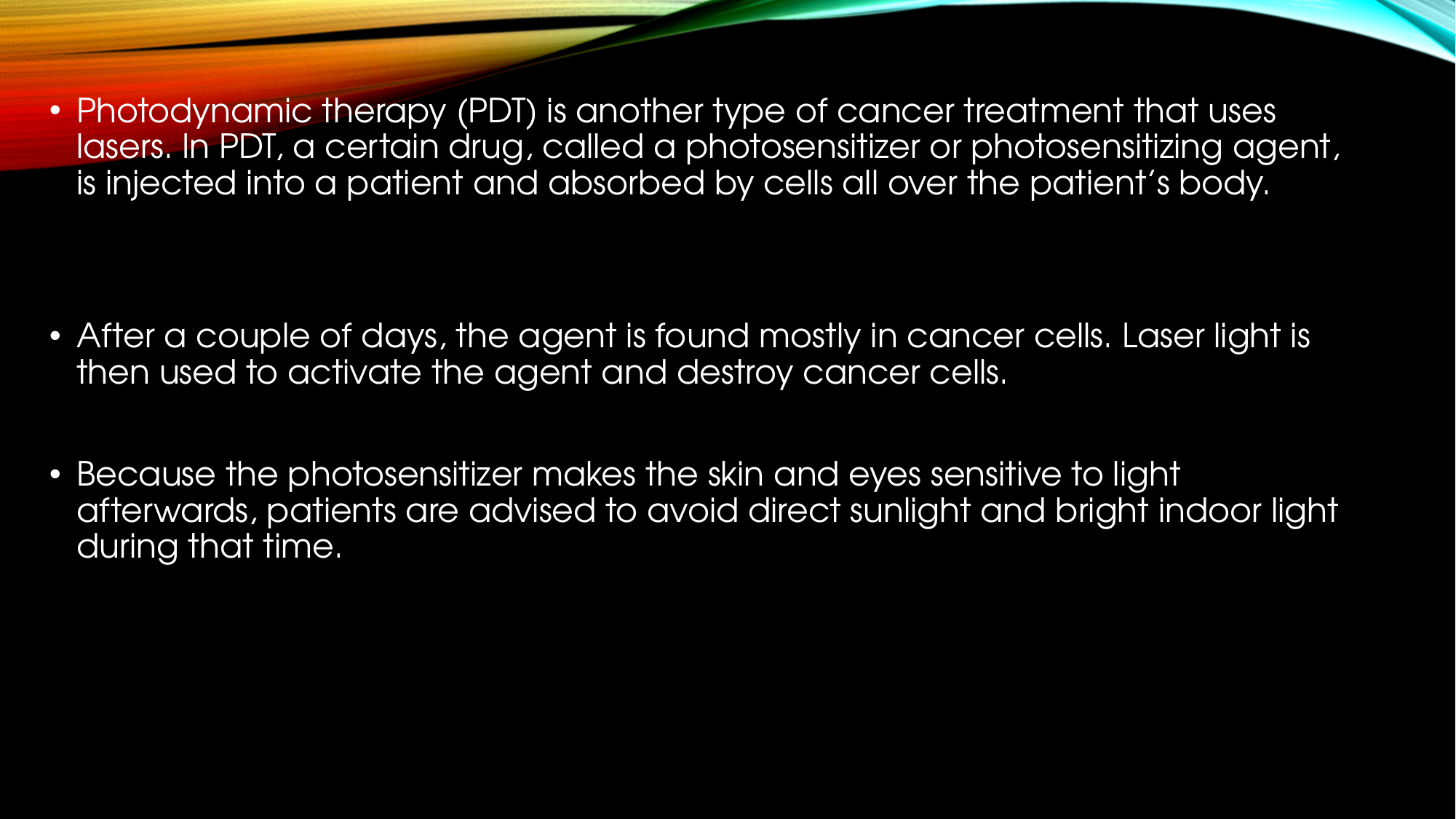

Photodynamic therapy (PDT) is another type of cancer treatment that uses lasers. In PDT, a certain drug, called a photosensitizer or photosensitizing agent, is injected into a patient and absorbed by cells all over the patient’s body.

After a couple of days, the agent is found mostly in cancer cells. Laser light is then used to activate the agent and destroy cancer cells.

Because the photosensitizer makes the skin and eyes sensitive to light afterwards, patients are advised to avoid direct sunlight and bright indoor light during that time.